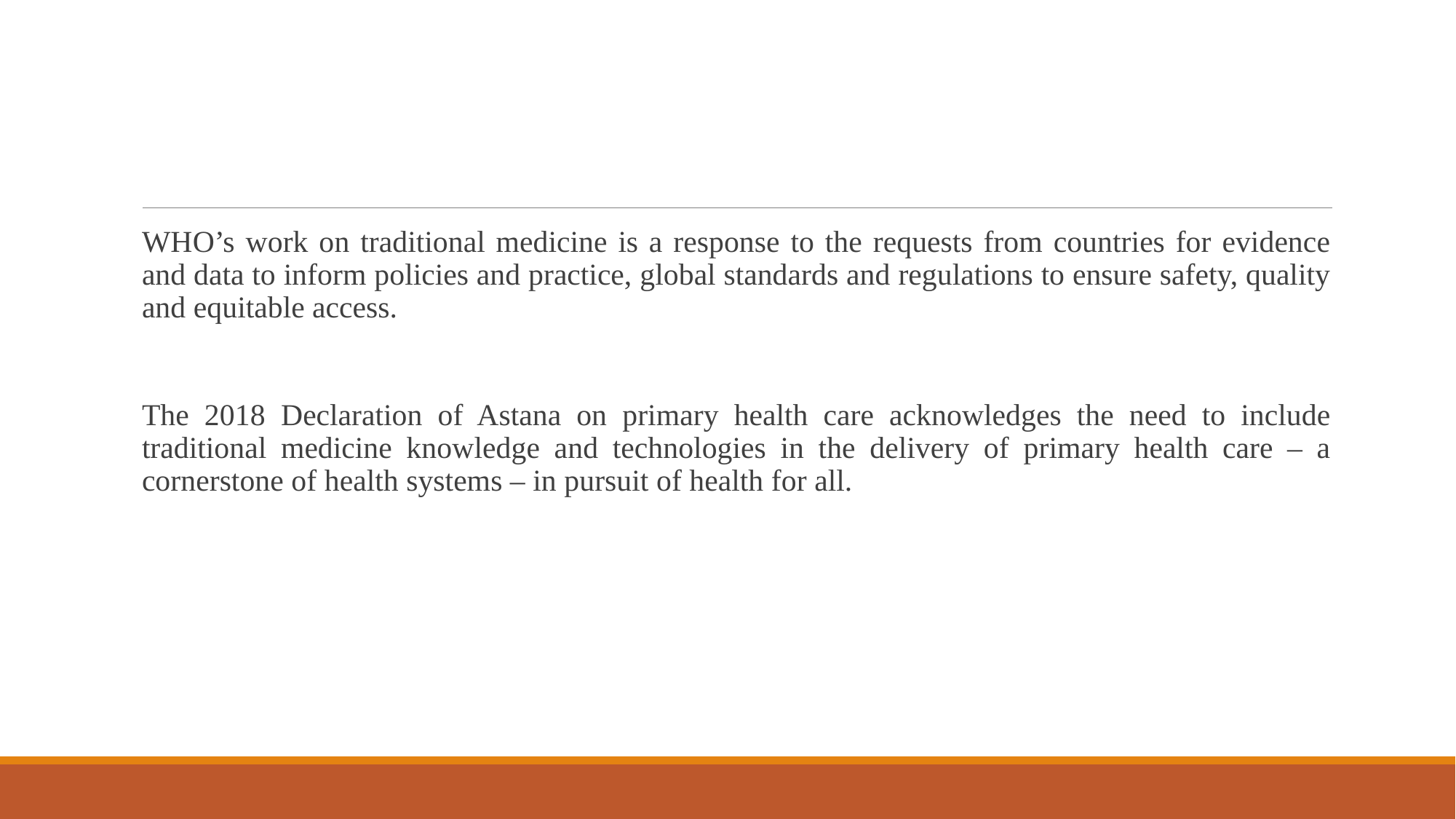

WHO’s work on traditional medicine is a response to the requests from countries for evidence and data to inform policies and practice, global standards and regulations to ensure safety, quality and equitable access.

The 2018 Declaration of Astana on primary health care acknowledges the need to include traditional medicine knowledge and technologies in the delivery of primary health care – a cornerstone of health systems – in pursuit of health for all.